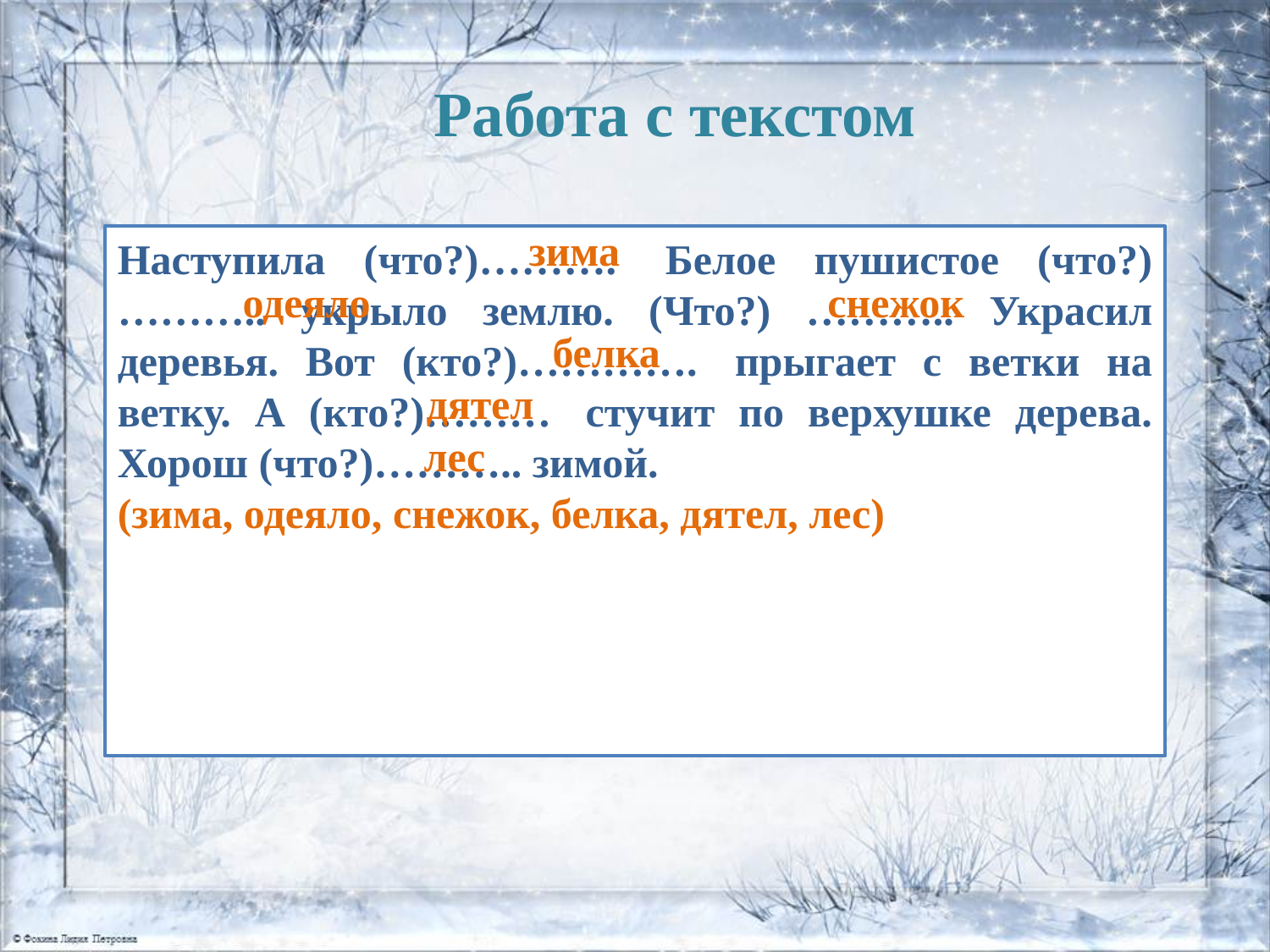

Работа с текстом
зима
Наступила (что?)……….  Белое пушистое (что?)……….. укрыло землю. (Что?) ……….. Украсил деревья. Вот (кто?)………….  прыгает с ветки на ветку. А (кто?)………  стучит по верхушке дерева. Хорош (что?)……….. зимой.
(зима, одеяло, снежок, белка, дятел, лес)
снежок
одеяло
белка
дятел
 лес